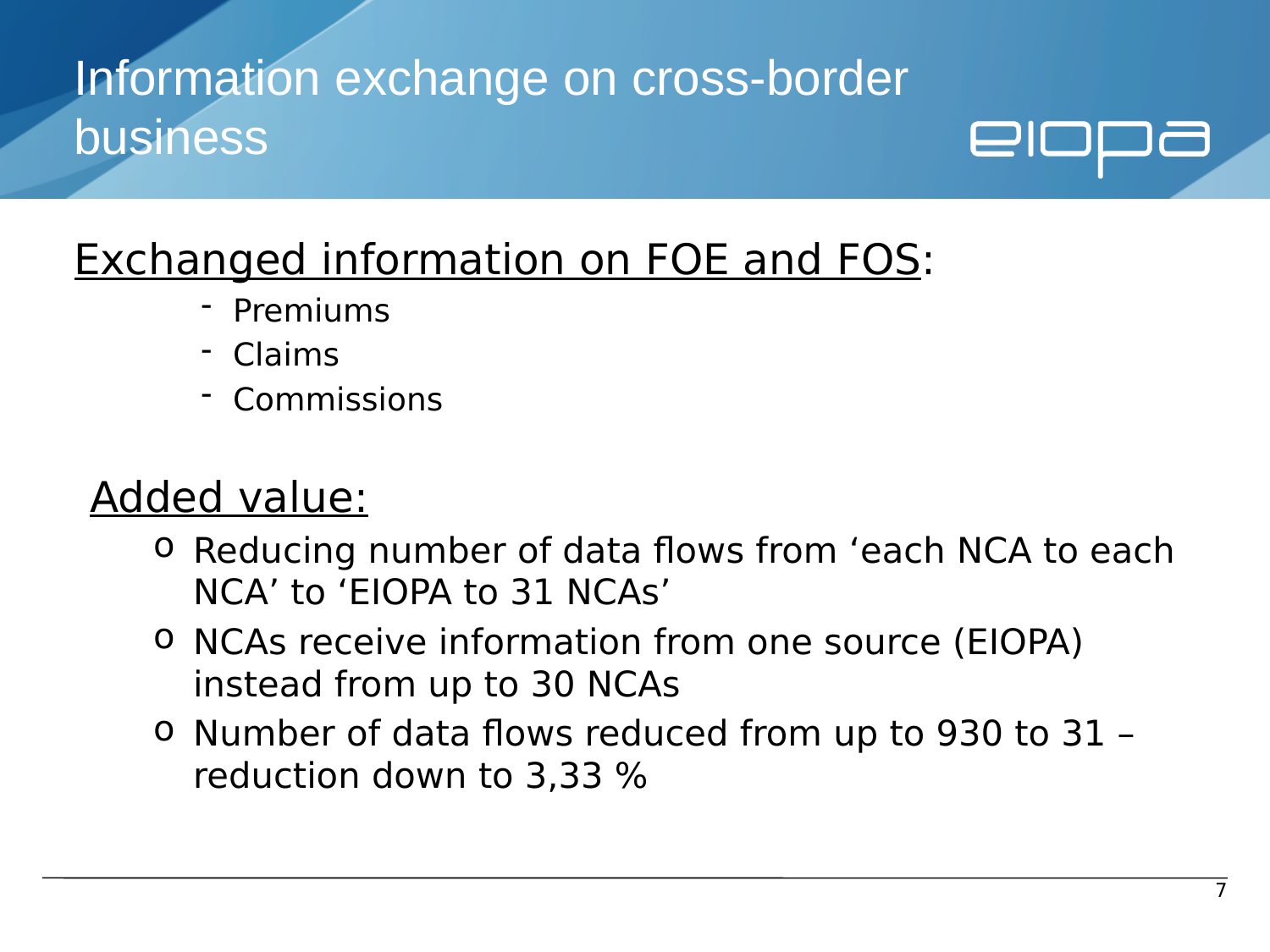

# Information exchange on cross-border business
Exchanged information on FOE and FOS:
Premiums
Claims
Commissions

Added value:
Reducing number of data flows from ‘each NCA to each NCA’ to ‘EIOPA to 31 NCAs’
NCAs receive information from one source (EIOPA) instead from up to 30 NCAs
Number of data flows reduced from up to 930 to 31 – reduction down to 3,33 %